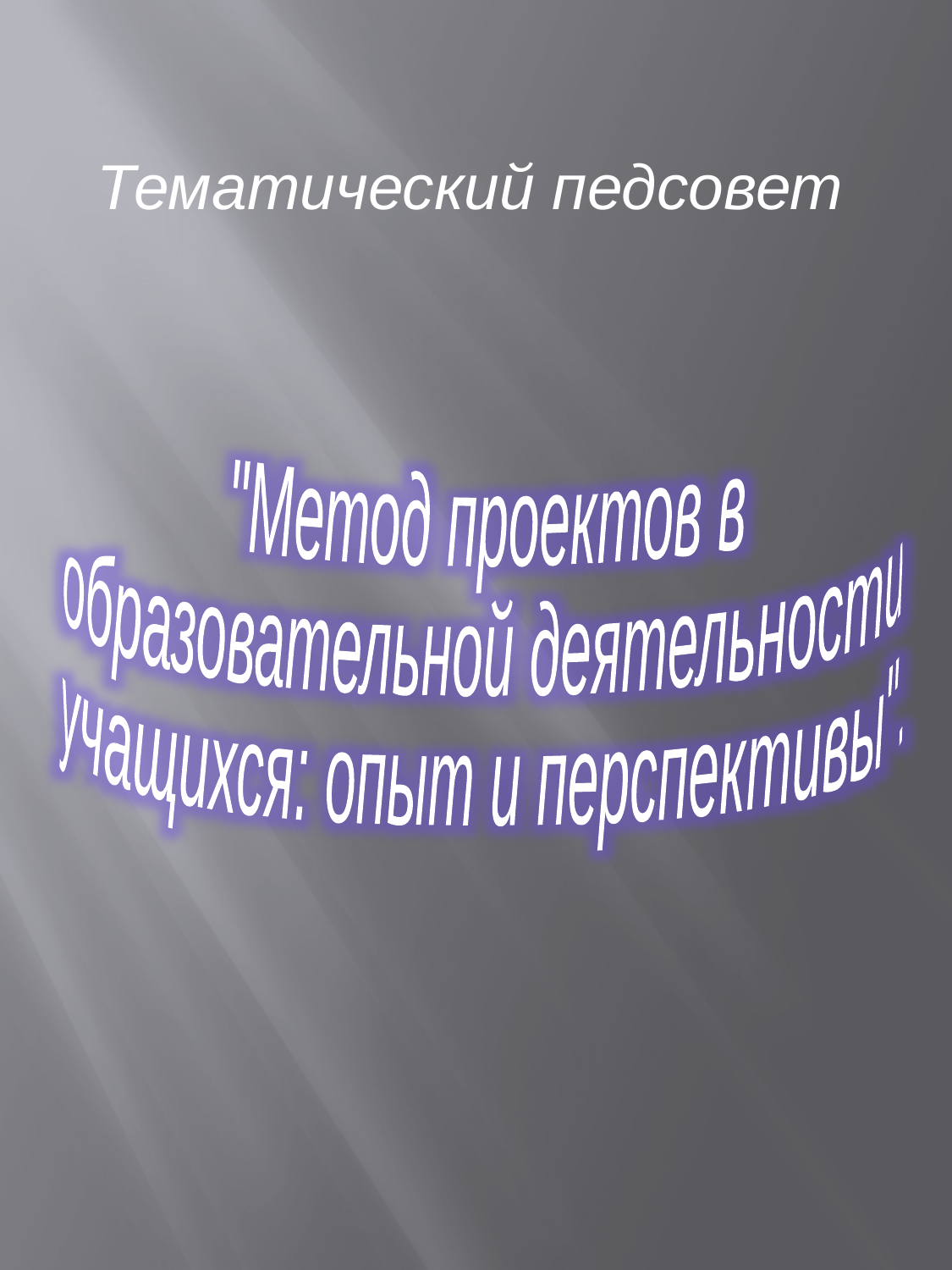

Тематический педсовет
"Метод проектов в
образовательной деятельности
учащихся: опыт и перспективы".